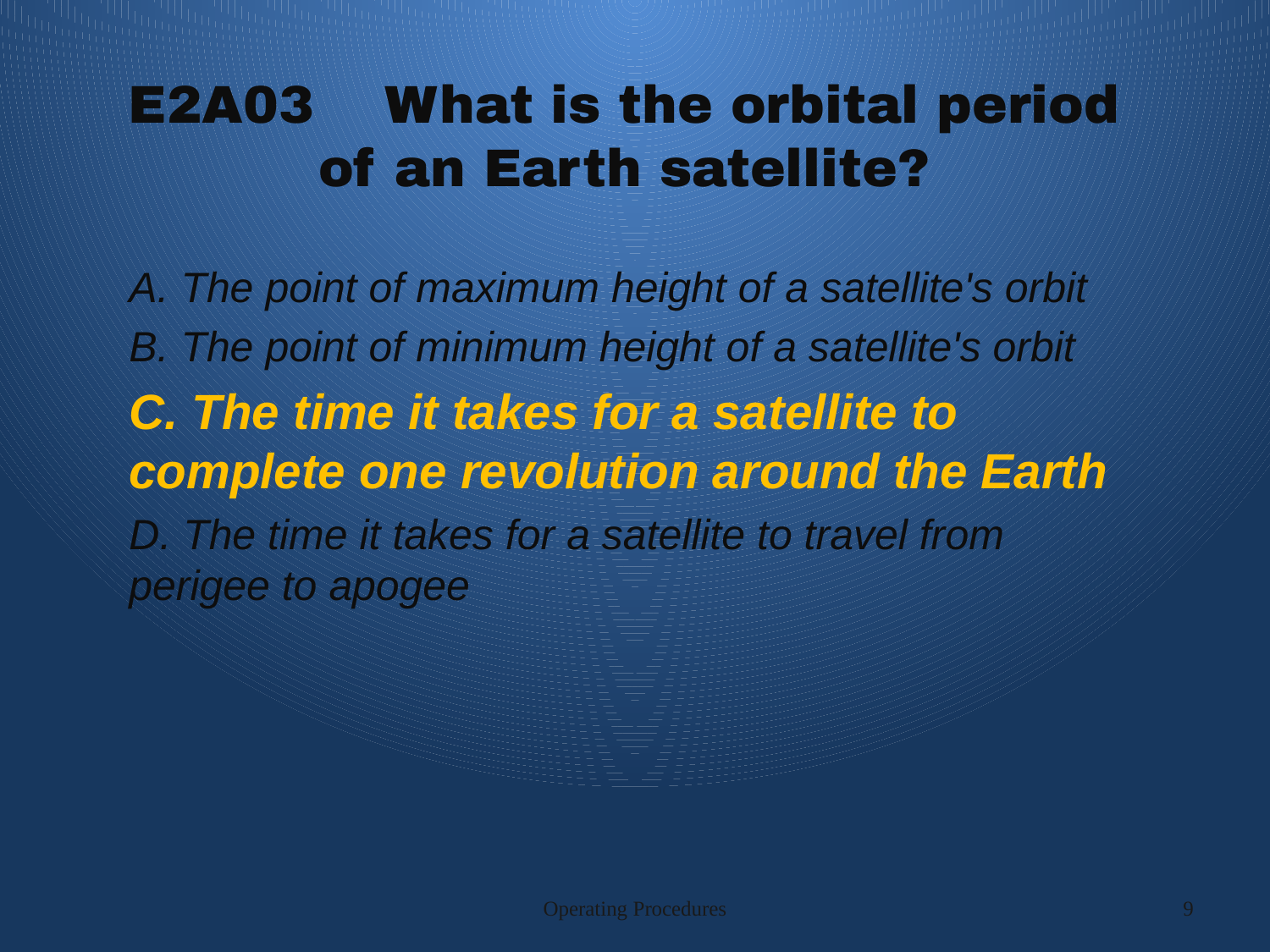

# E2A03    What is the orbital period of an Earth satellite?
A. The point of maximum height of a satellite's orbit
B. The point of minimum height of a satellite's orbit
C. The time it takes for a satellite to complete one revolution around the Earth
D. The time it takes for a satellite to travel from perigee to apogee

Operating Procedures
9